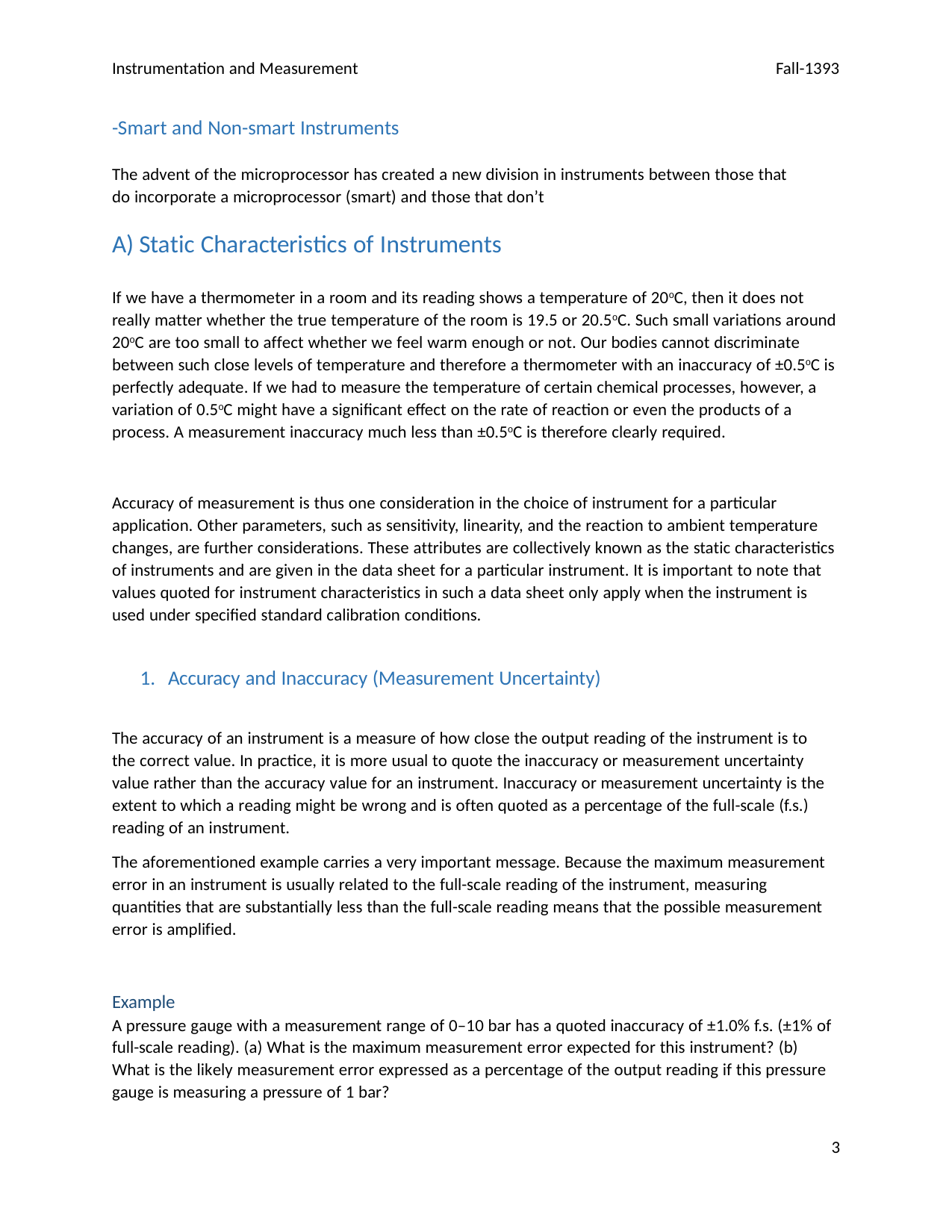

Instrumentation and Measurement
Fall-1393
-Smart and Non-smart Instruments

The advent of the microprocessor has created a new division in instruments between those that do incorporate a microprocessor (smart) and those that don’t

Static Characteristics of Instruments

If we have a thermometer in a room and its reading shows a temperature of 20oC, then it does not really matter whether the true temperature of the room is 19.5 or 20.5oC. Such small variations around 20oC are too small to affect whether we feel warm enough or not. Our bodies cannot discriminate between such close levels of temperature and therefore a thermometer with an inaccuracy of ±0.5oC is perfectly adequate. If we had to measure the temperature of certain chemical processes, however, a variation of 0.5oC might have a significant effect on the rate of reaction or even the products of a process. A measurement inaccuracy much less than ±0.5oC is therefore clearly required.

Accuracy of measurement is thus one consideration in the choice of instrument for a particular application. Other parameters, such as sensitivity, linearity, and the reaction to ambient temperature changes, are further considerations. These attributes are collectively known as the static characteristics of instruments and are given in the data sheet for a particular instrument. It is important to note that values quoted for instrument characteristics in such a data sheet only apply when the instrument is used under specified standard calibration conditions.

Accuracy and Inaccuracy (Measurement Uncertainty)

The accuracy of an instrument is a measure of how close the output reading of the instrument is to the correct value. In practice, it is more usual to quote the inaccuracy or measurement uncertainty value rather than the accuracy value for an instrument. Inaccuracy or measurement uncertainty is the extent to which a reading might be wrong and is often quoted as a percentage of the full-scale (f.s.) reading of an instrument.
The aforementioned example carries a very important message. Because the maximum measurement error in an instrument is usually related to the full-scale reading of the instrument, measuring quantities that are substantially less than the full-scale reading means that the possible measurement error is amplified.

Example
A pressure gauge with a measurement range of 0–10 bar has a quoted inaccuracy of ±1.0% f.s. (±1% of full-scale reading). (a) What is the maximum measurement error expected for this instrument? (b) What is the likely measurement error expressed as a percentage of the output reading if this pressure gauge is measuring a pressure of 1 bar?
3